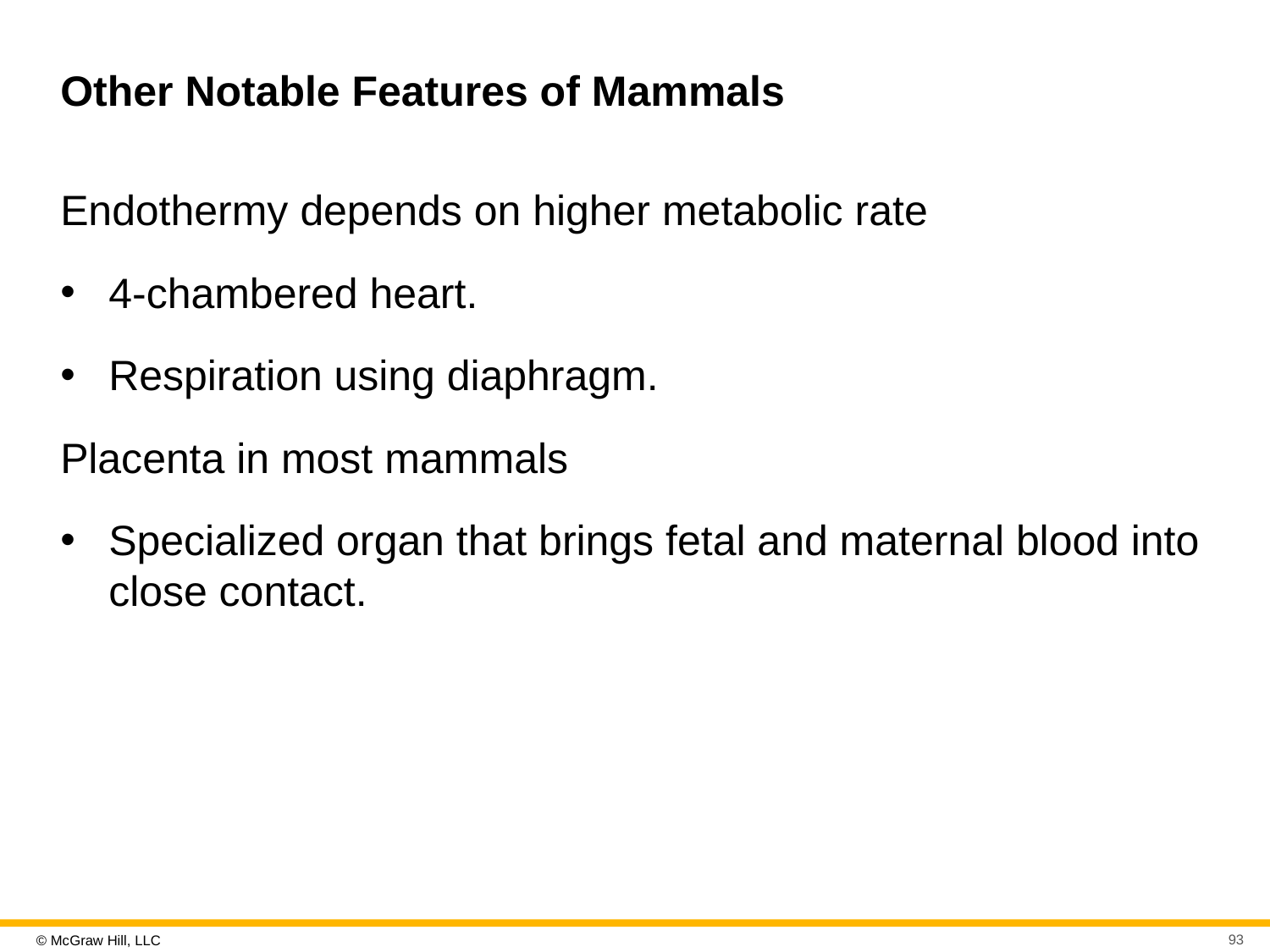

# Other Notable Features of Mammals
Endothermy depends on higher metabolic rate
4-chambered heart.
Respiration using diaphragm.
Placenta in most mammals
Specialized organ that brings fetal and maternal blood into close contact.
93